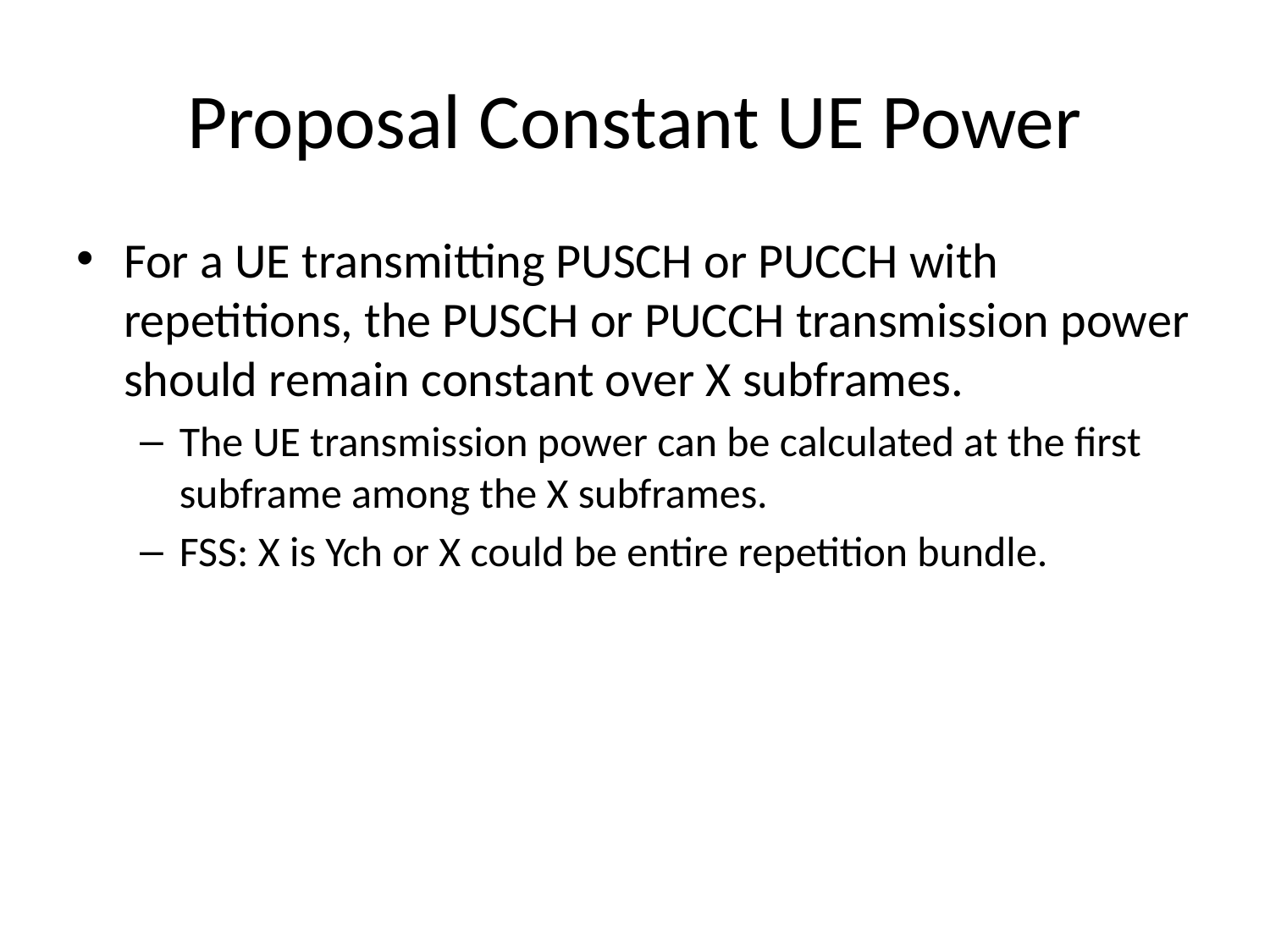

# Proposal Constant UE Power
For a UE transmitting PUSCH or PUCCH with repetitions, the PUSCH or PUCCH transmission power should remain constant over X subframes.
The UE transmission power can be calculated at the first subframe among the X subframes.
FSS: X is Ych or X could be entire repetition bundle.